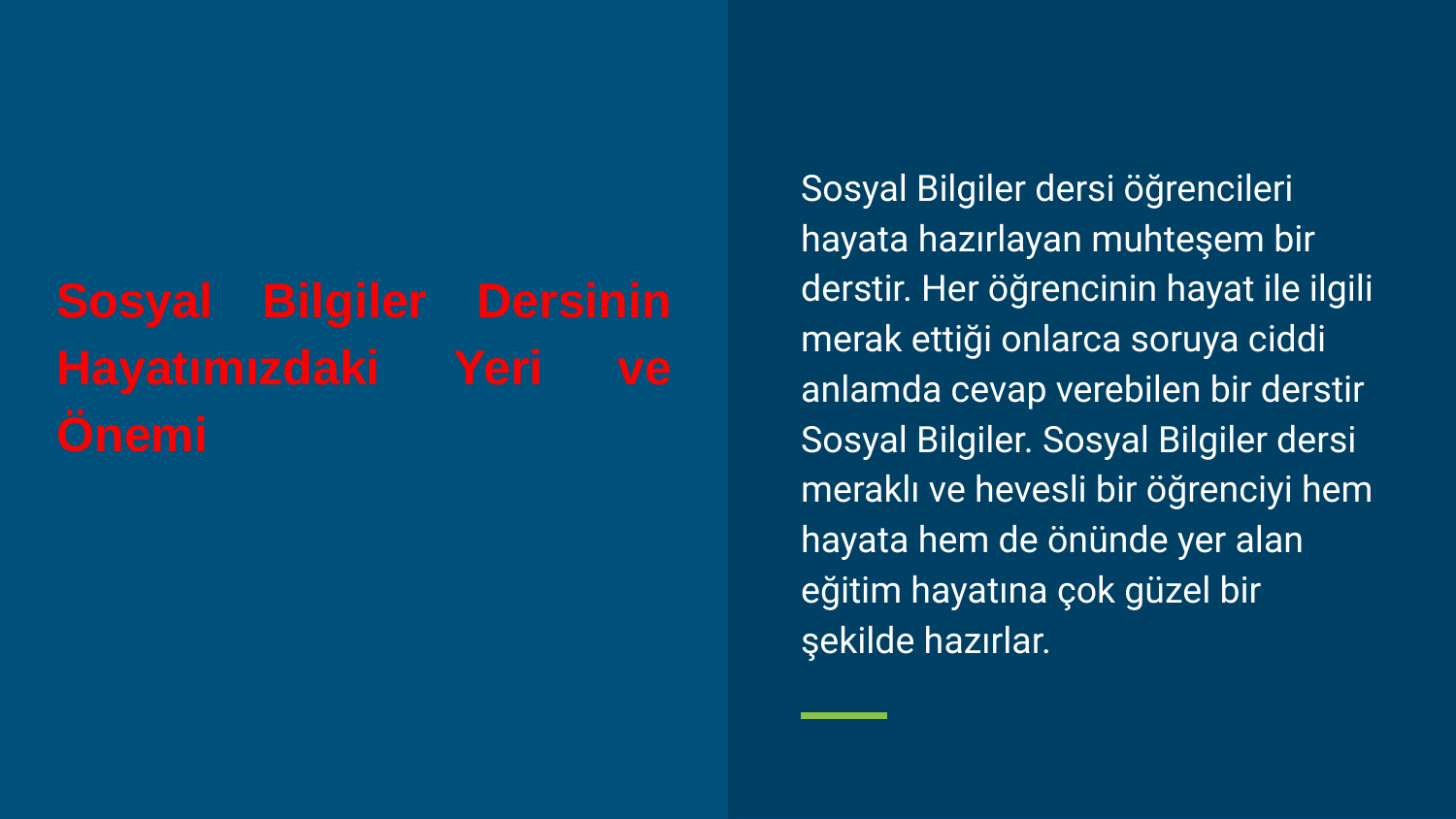

Sosyal Bilgiler dersi öğrencileri hayata hazırlayan muhteşem bir derstir. Her öğrencinin hayat ile ilgili merak ettiği onlarca soruya ciddi anlamda cevap verebilen bir derstir Sosyal Bilgiler. Sosyal Bilgiler dersi meraklı ve hevesli bir öğrenciyi hem hayata hem de önünde yer alan eğitim hayatına çok güzel bir şekilde hazırlar.
# Sosyal Bilgiler Dersinin Hayatımızdaki Yeri ve Önemi